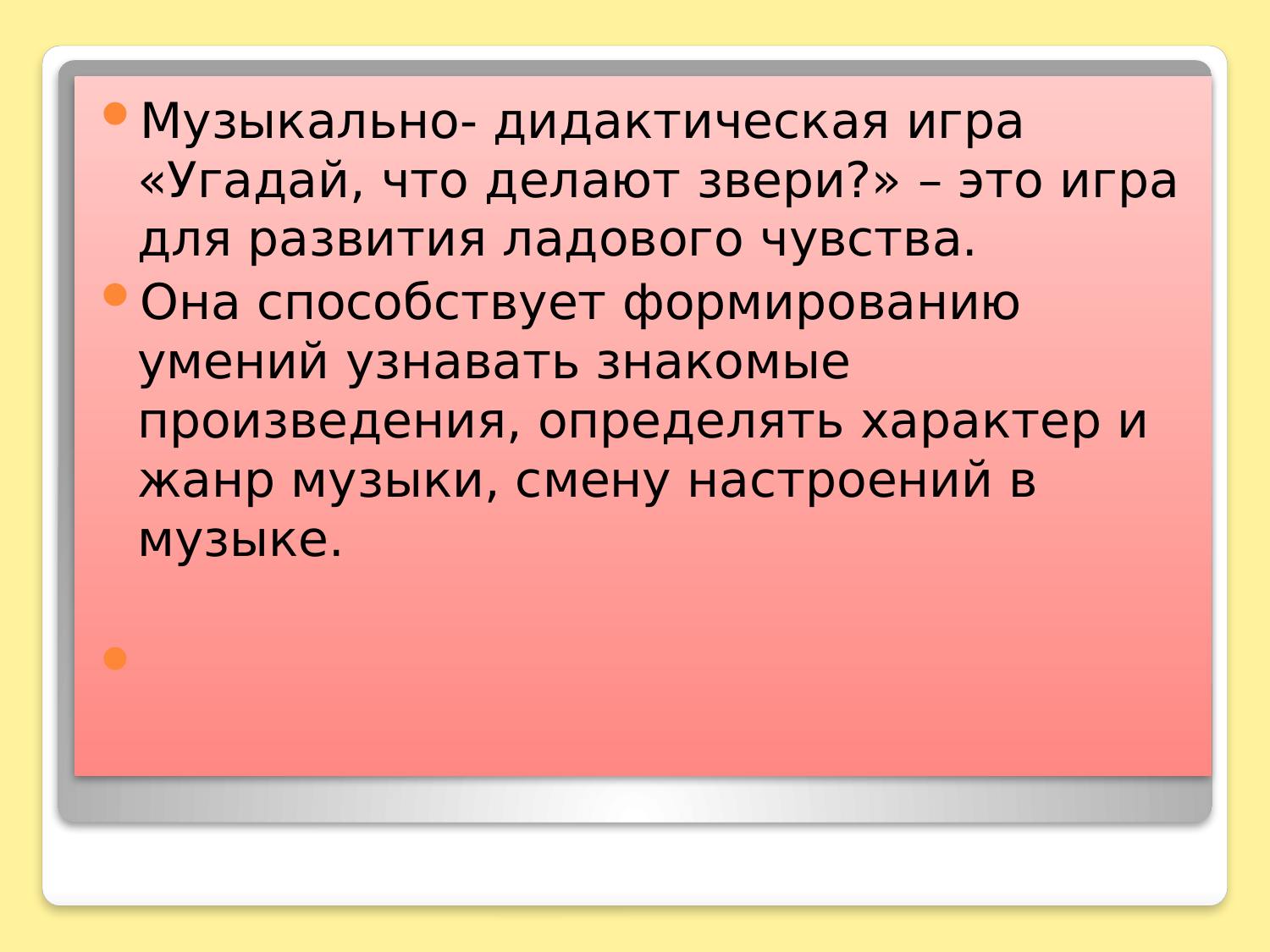

Музыкально- дидактическая игра «Угадай, что делают звери?» – это игра для развития ладового чувства.
Она способствует формированию умений узнавать знакомые произведения, определять характер и жанр музыки, смену настроений в музыке.

# Аннотация проекта: